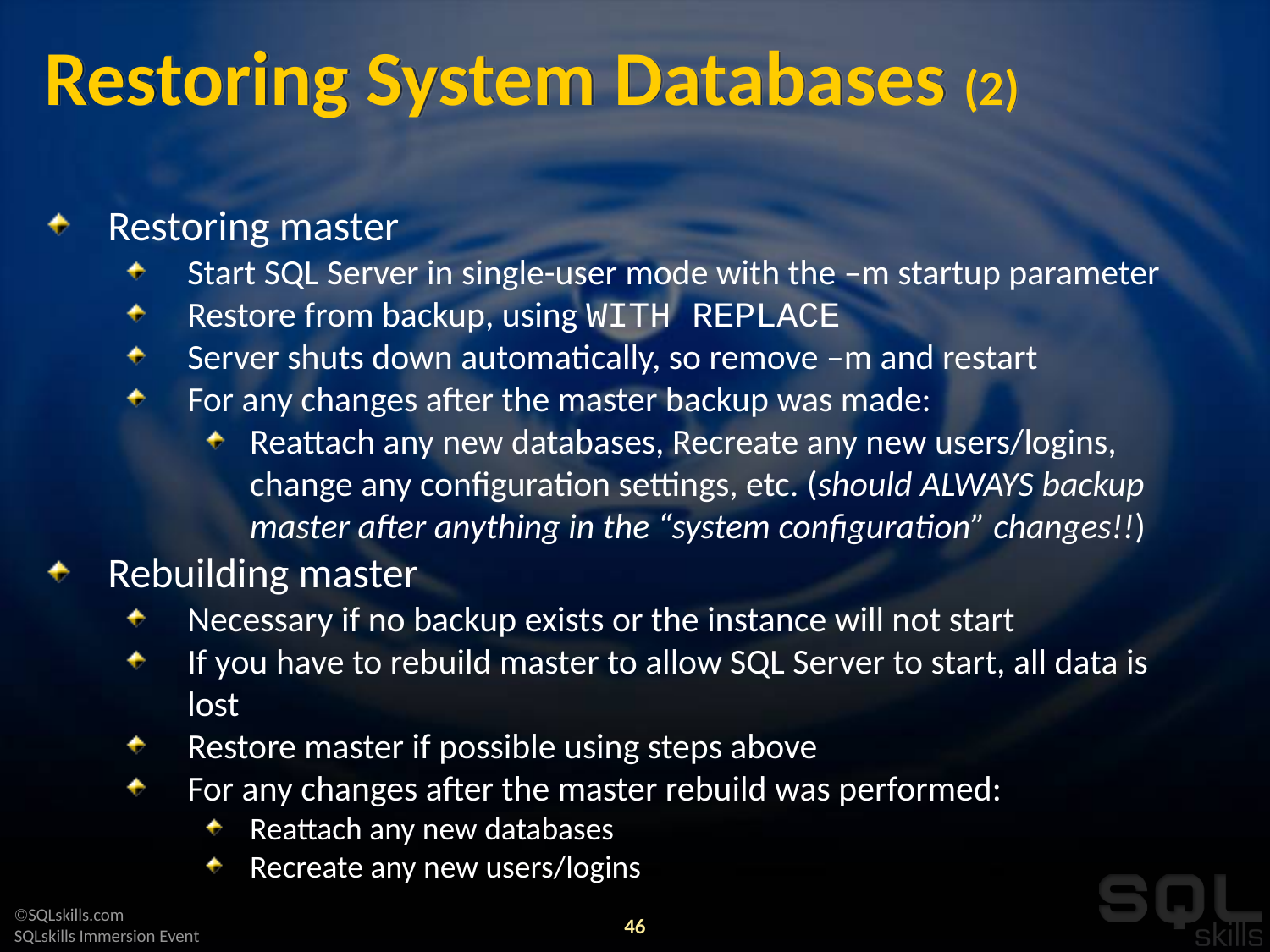

# Restoring System Databases (2)
Restoring master
Start SQL Server in single-user mode with the –m startup parameter
Restore from backup, using WITH REPLACE
Server shuts down automatically, so remove –m and restart
For any changes after the master backup was made:
Reattach any new databases, Recreate any new users/logins, change any configuration settings, etc. (should ALWAYS backup master after anything in the “system configuration” changes!!)
Rebuilding master
Necessary if no backup exists or the instance will not start
If you have to rebuild master to allow SQL Server to start, all data is lost
Restore master if possible using steps above
For any changes after the master rebuild was performed:
Reattach any new databases
Recreate any new users/logins
46